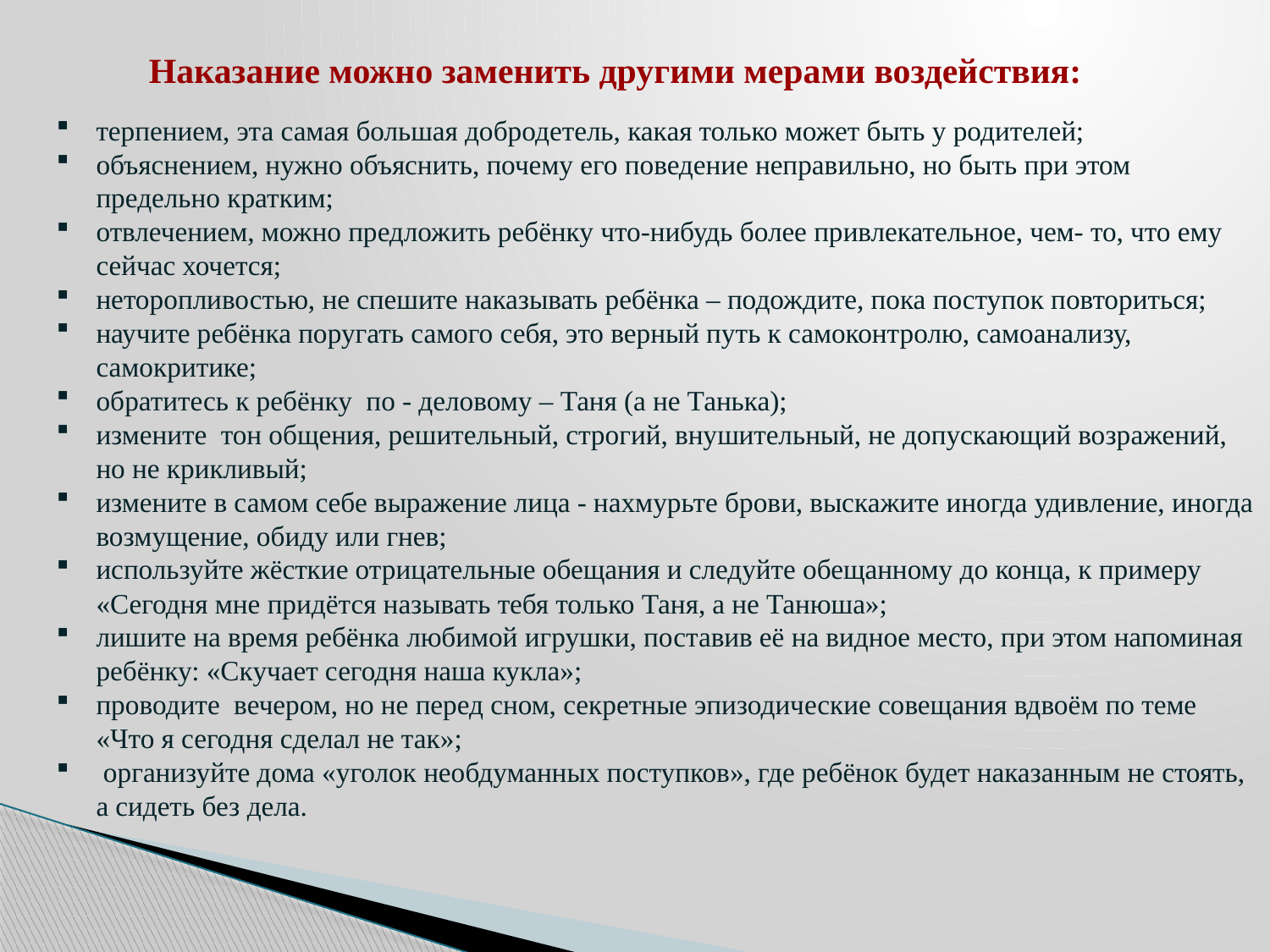

Наказание можно заменить другими мерами воздействия:
терпением, эта самая большая добродетель, какая только может быть у родителей;
объяснением, нужно объяснить, почему его поведение неправильно, но быть при этом предельно кратким;
отвлечением, можно предложить ребёнку что-нибудь более привлекательное, чем- то, что ему сейчас хочется;
неторопливостью, не спешите наказывать ребёнка – подождите, пока поступок повториться;
научите ребёнка поругать самого себя, это верный путь к самоконтролю, самоанализу,  самокритике;
обратитесь к ребёнку  по - деловому – Таня (а не Танька);
измените  тон общения, решительный, строгий, внушительный, не допускающий возражений, но не крикливый;
измените в самом себе выражение лица - нахмурьте брови, выскажите иногда удивление, иногда возмущение, обиду или гнев;
используйте жёсткие отрицательные обещания и следуйте обещанному до конца, к примеру «Сегодня мне придётся называть тебя только Таня, а не Танюша»;
лишите на время ребёнка любимой игрушки, поставив её на видное место, при этом напоминая ребёнку: «Скучает сегодня наша кукла»;
проводите  вечером, но не перед сном, секретные эпизодические совещания вдвоём по теме «Что я сегодня сделал не так»;
 организуйте дома «уголок необдуманных поступков», где ребёнок будет наказанным не стоять, а сидеть без дела.